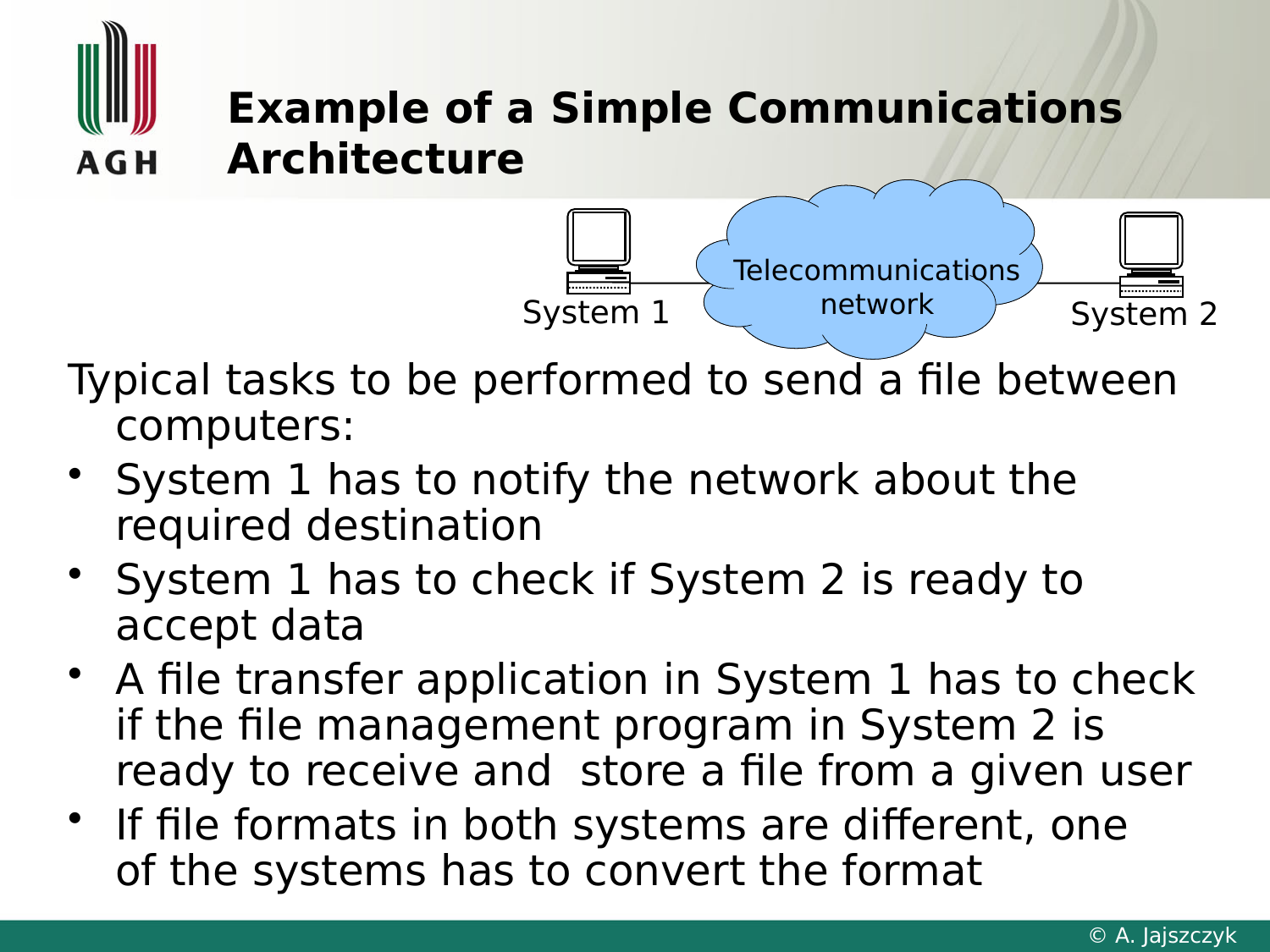

# Example of a Simple Communications Architecture

Telecommunications
network

System 1
System 2
Typical tasks to be performed to send a file between computers:
System 1 has to notify the network about the required destination
System 1 has to check if System 2 is ready to accept data
A file transfer application in System 1 has to check if the file management program in System 2 is ready to receive and  store a file from a given user
If file formats in both systems are different, one
of the systems has to convert the format